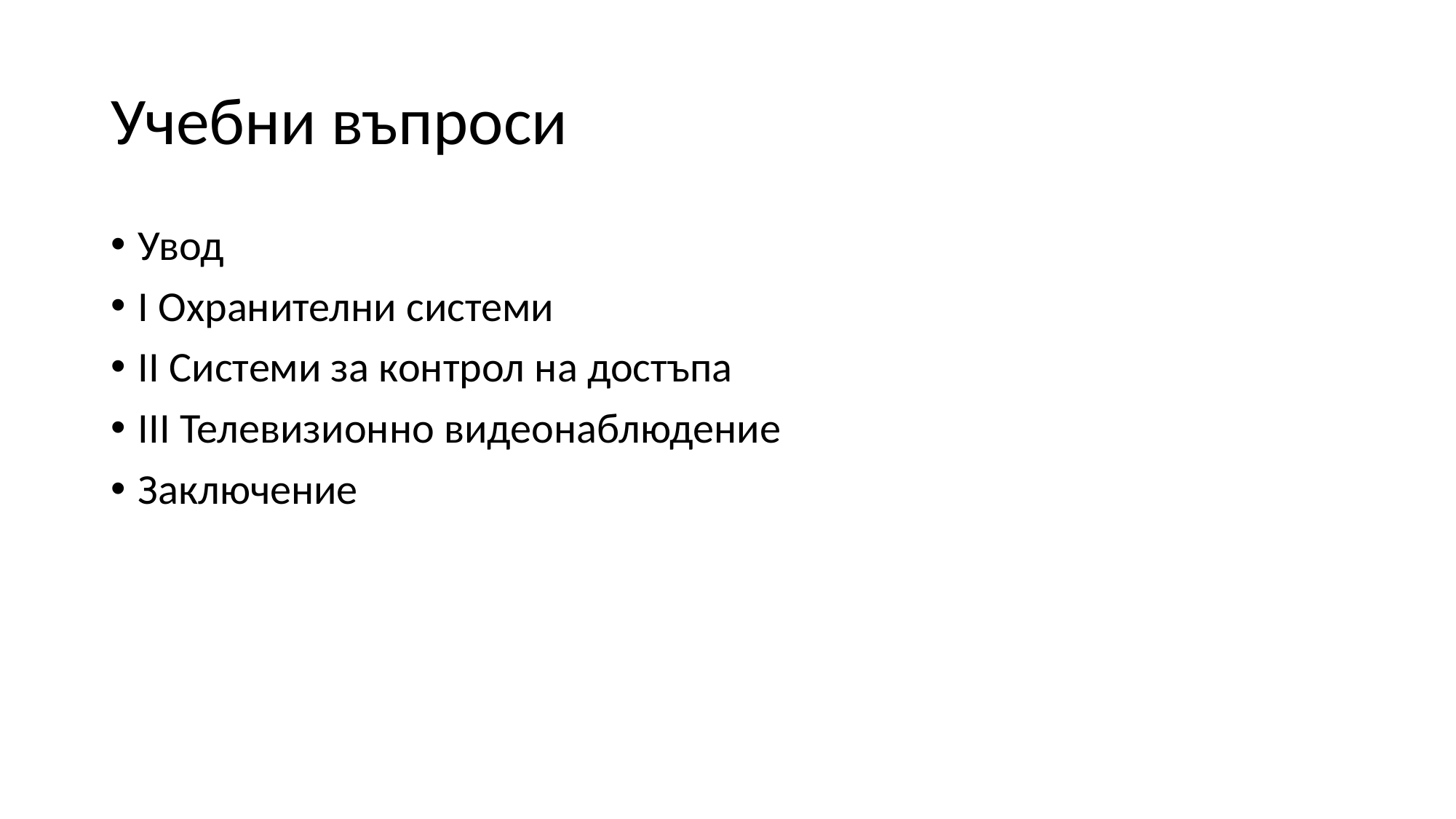

# Учебни въпроси
Увод
I Охранителни системи
II Системи за контрол на достъпа
III Телевизионно видеонаблюдение
Заключение